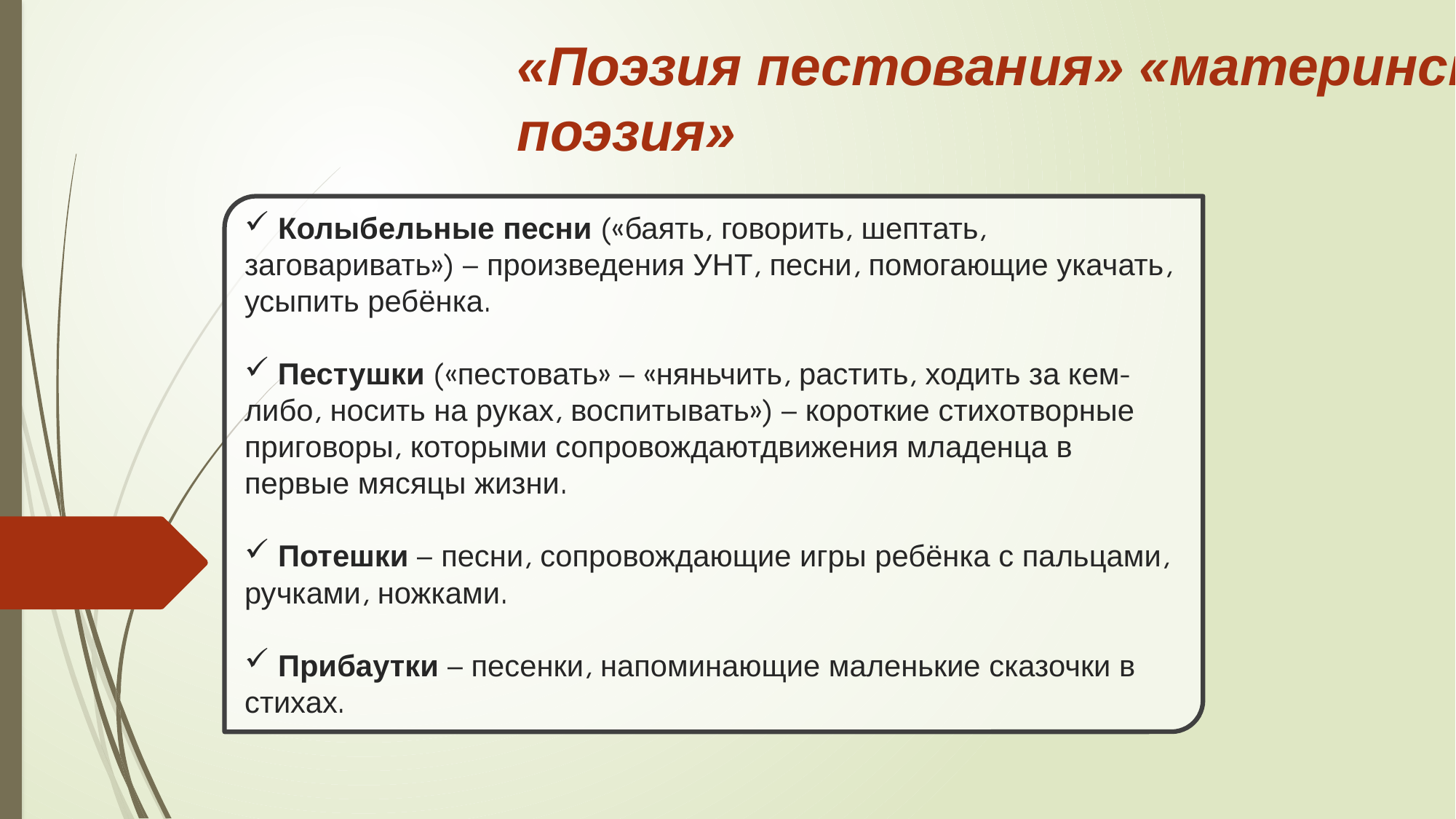

«Поэзия пестования» «материнская поэзия»
 Колыбельные песни («баять, говорить, шептать, заговаривать») – произведения УНТ, песни, помогающие укачать, усыпить ребёнка.

 Пестушки («пестовать» – «няньчить, растить, ходить за кем-либо, носить на руках, воспитывать») – короткие стихотворные приговоры, которыми сопровождаютдвижения младенца в первые мясяцы жизни.

 Потешки – песни, сопровождающие игры ребёнка с пальцами, ручками, ножками.

 Прибаутки – песенки, напоминающие маленькие сказочки в стихах.